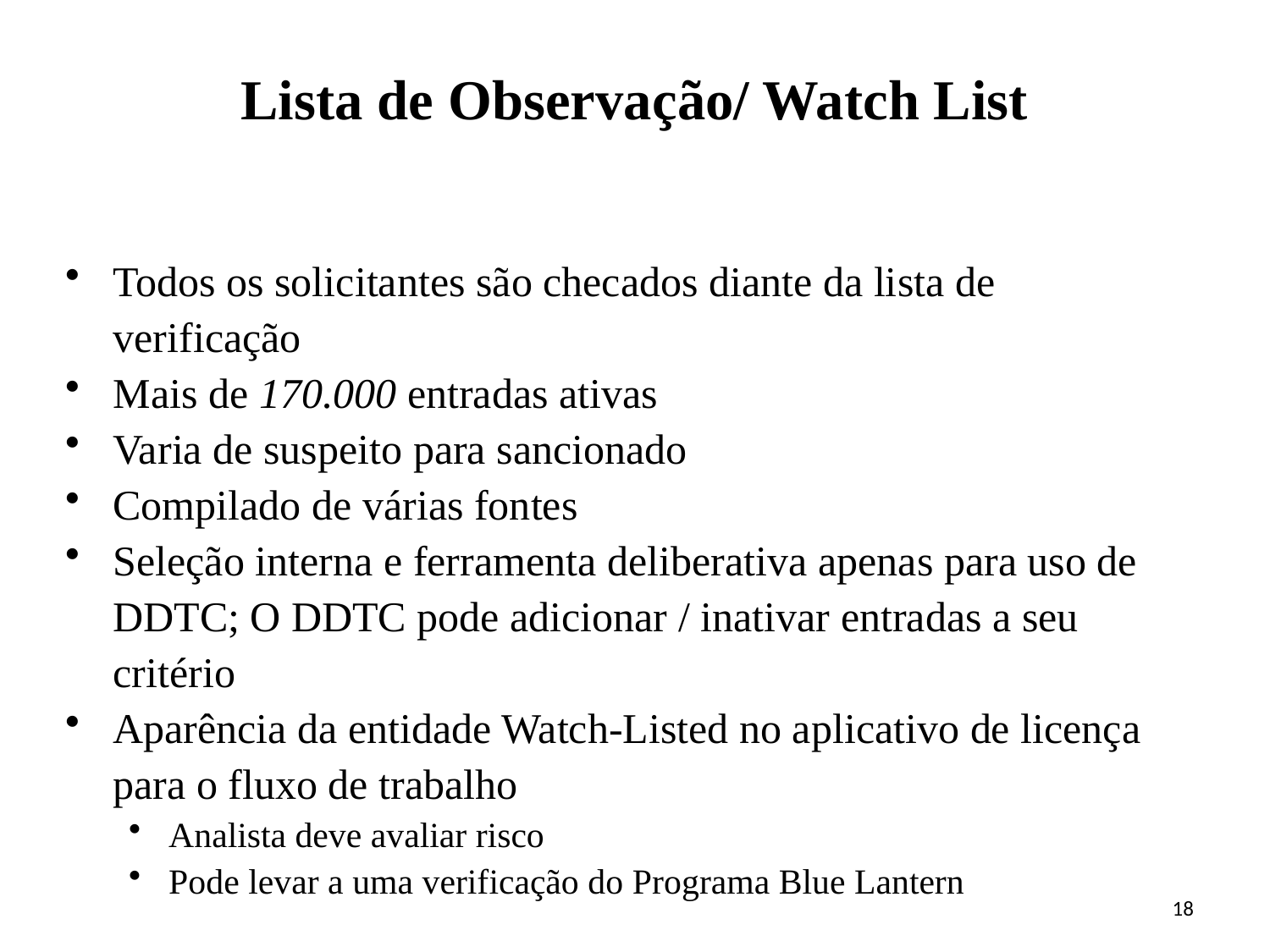

Lista de Observação/ Watch List
Todos os solicitantes são checados diante da lista de verificação
Mais de 170.000 entradas ativas
Varia de suspeito para sancionado
Compilado de várias fontes
Seleção interna e ferramenta deliberativa apenas para uso de DDTC; O DDTC pode adicionar / inativar entradas a seu critério
Aparência da entidade Watch-Listed no aplicativo de licença para o fluxo de trabalho
Analista deve avaliar risco
Pode levar a uma verificação do Programa Blue Lantern
18